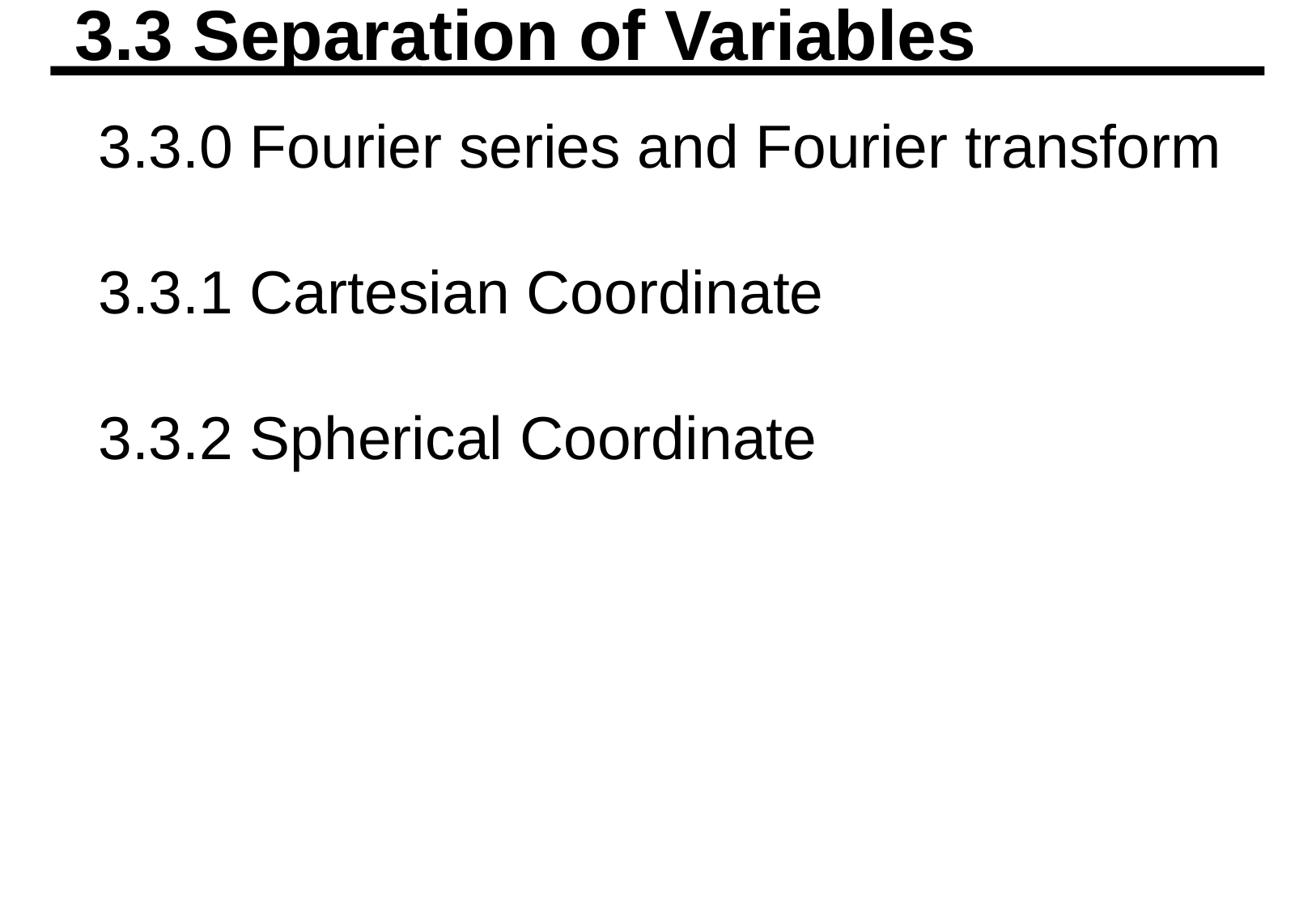

3.3 Separation of Variables
3.3.0 Fourier series and Fourier transform

3.3.1 Cartesian Coordinate

3.3.2 Spherical Coordinate